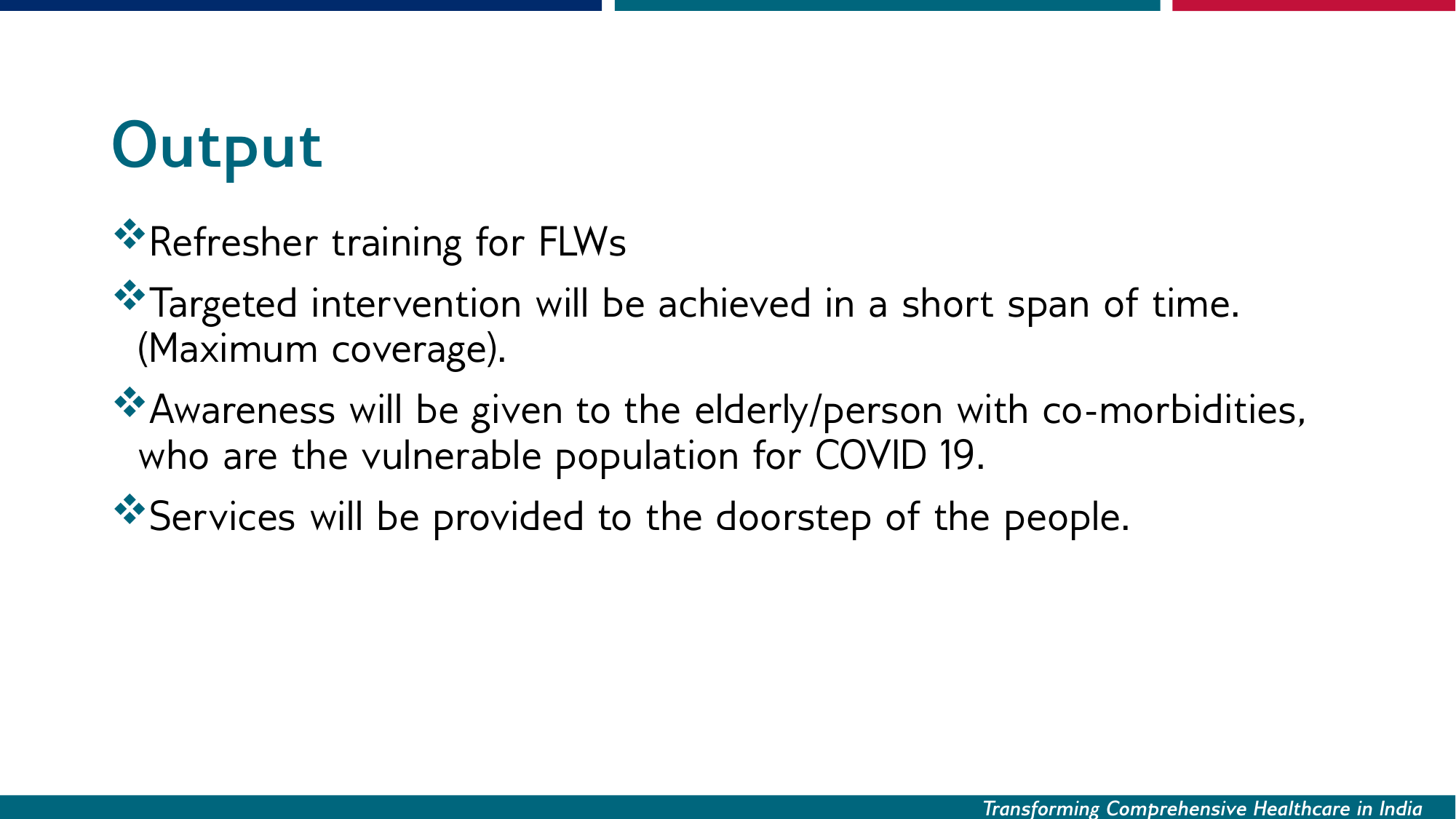

# Output
Refresher training for FLWs
Targeted intervention will be achieved in a short span of time. (Maximum coverage).
Awareness will be given to the elderly/person with co-morbidities, who are the vulnerable population for COVID 19.
Services will be provided to the doorstep of the people.